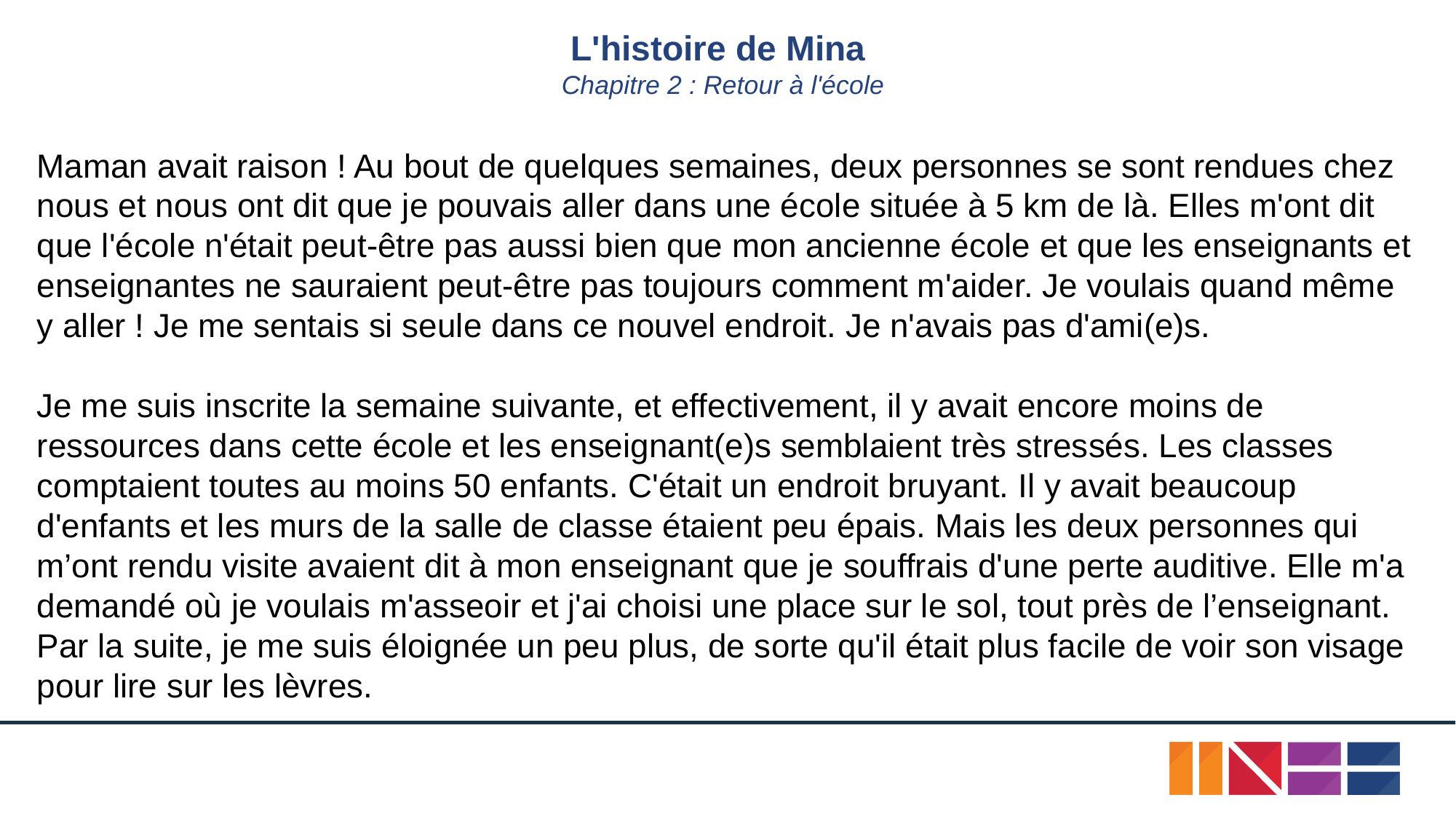

# L'histoire de Mina
Chapitre 2 : Retour à l'école
Maman avait raison ! Au bout de quelques semaines, deux personnes se sont rendues chez nous et nous ont dit que je pouvais aller dans une école située à 5 km de là. Elles m'ont dit que l'école n'était peut-être pas aussi bien que mon ancienne école et que les enseignants et enseignantes ne sauraient peut-être pas toujours comment m'aider. Je voulais quand même y aller ! Je me sentais si seule dans ce nouvel endroit. Je n'avais pas d'ami(e)s.

Je me suis inscrite la semaine suivante, et effectivement, il y avait encore moins de ressources dans cette école et les enseignant(e)s semblaient très stressés. Les classes comptaient toutes au moins 50 enfants. C'était un endroit bruyant. Il y avait beaucoup d'enfants et les murs de la salle de classe étaient peu épais. Mais les deux personnes qui m’ont rendu visite avaient dit à mon enseignant que je souffrais d'une perte auditive. Elle m'a demandé où je voulais m'asseoir et j'ai choisi une place sur le sol, tout près de l’enseignant. Par la suite, je me suis éloignée un peu plus, de sorte qu'il était plus facile de voir son visage pour lire sur les lèvres.